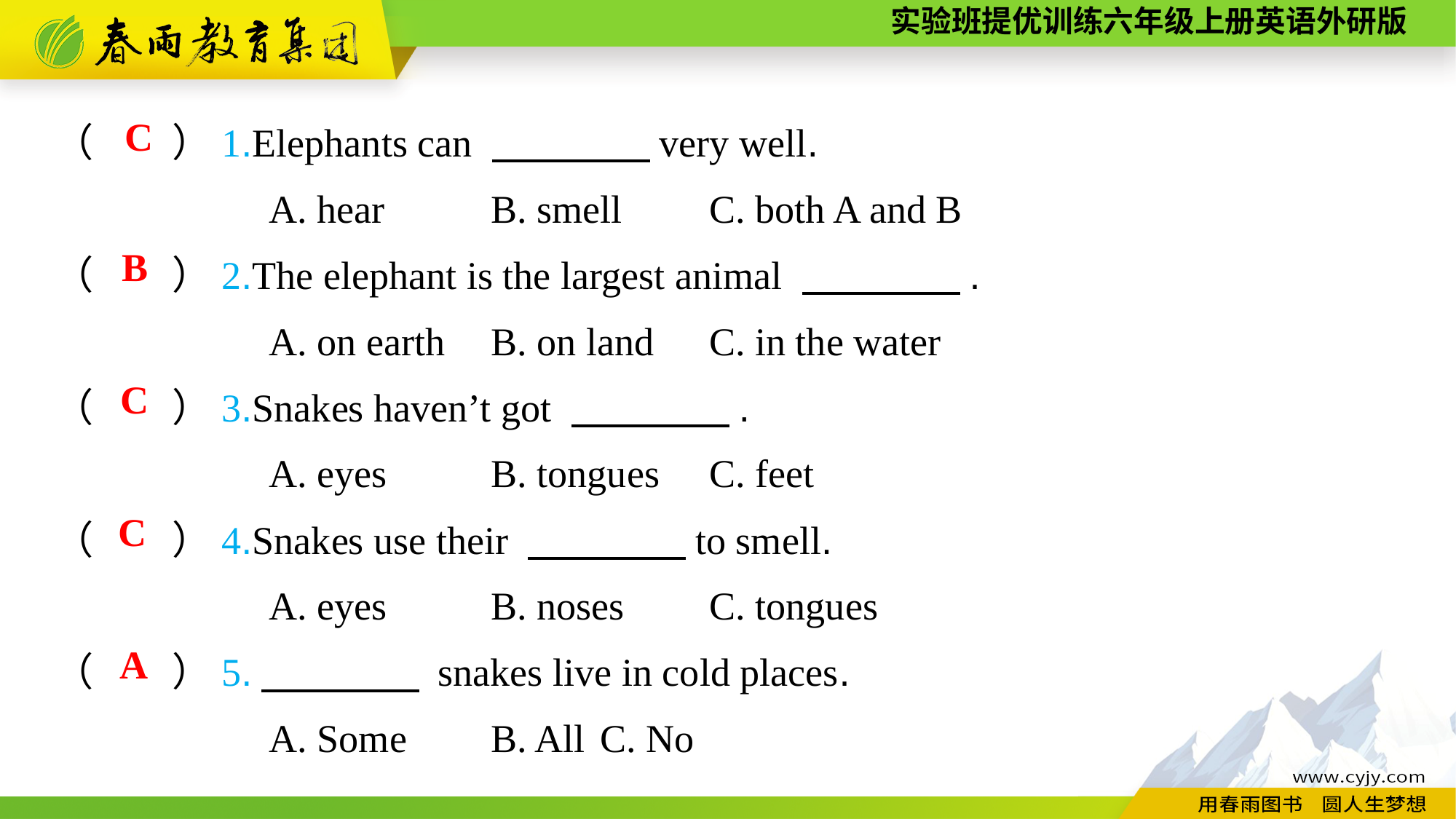

（　　）1.Elephants can 　　　　very well.
A. hear	B. smell	C. both A and B
（　　）2.The elephant is the largest animal 　　　　.
A. on earth	B. on land	C. in the water
（　　）3.Snakes haven’t got 　　　　.
A. eyes	B. tongues	C. feet
（　　）4.Snakes use their 　　　　to smell.
A. eyes	B. noses	C. tongues
（　　）5.　　　　 snakes live in cold places.
A. Some	B. All	C. No
C
B
C
C
A